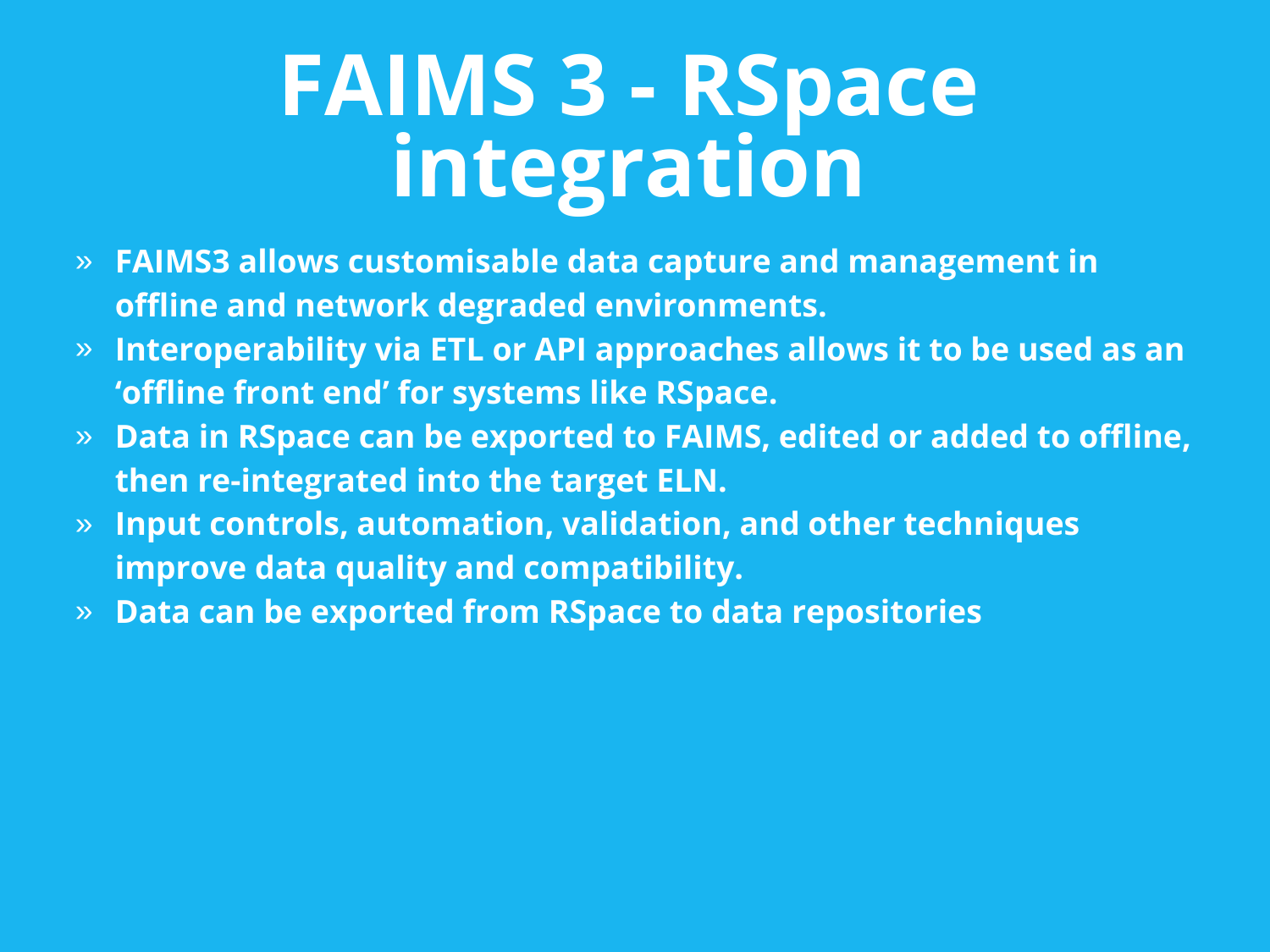

FAIMS 3 - RSpace integration
FAIMS3 allows customisable data capture and management in offline and network degraded environments.
Interoperability via ETL or API approaches allows it to be used as an ‘offline front end’ for systems like RSpace.
Data in RSpace can be exported to FAIMS, edited or added to offline, then re-integrated into the target ELN.
Input controls, automation, validation, and other techniques improve data quality and compatibility.
Data can be exported from RSpace to data repositories